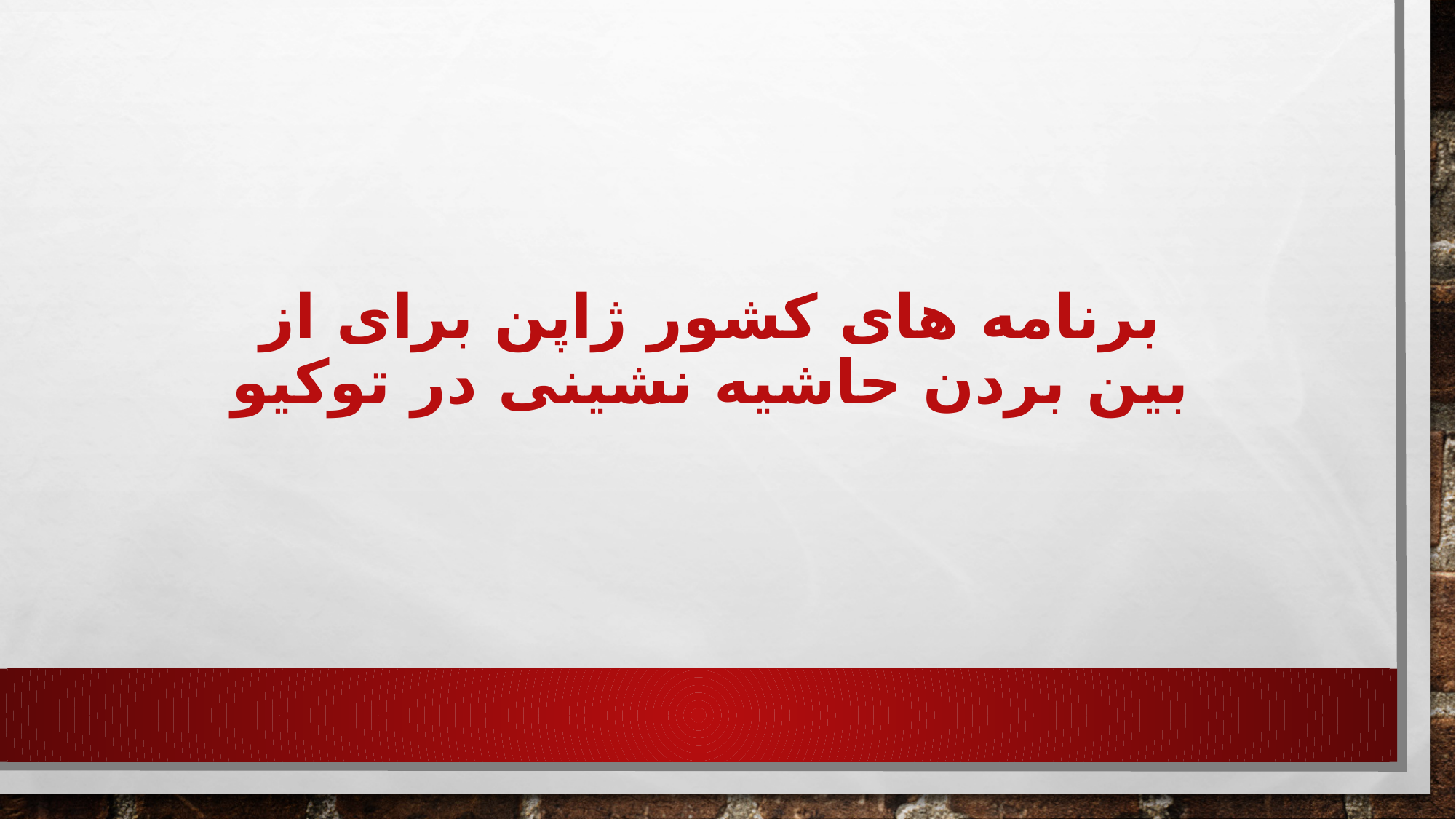

# برنامه های کشور ژاپن برای از بین بردن حاشیه نشینی در توکیو